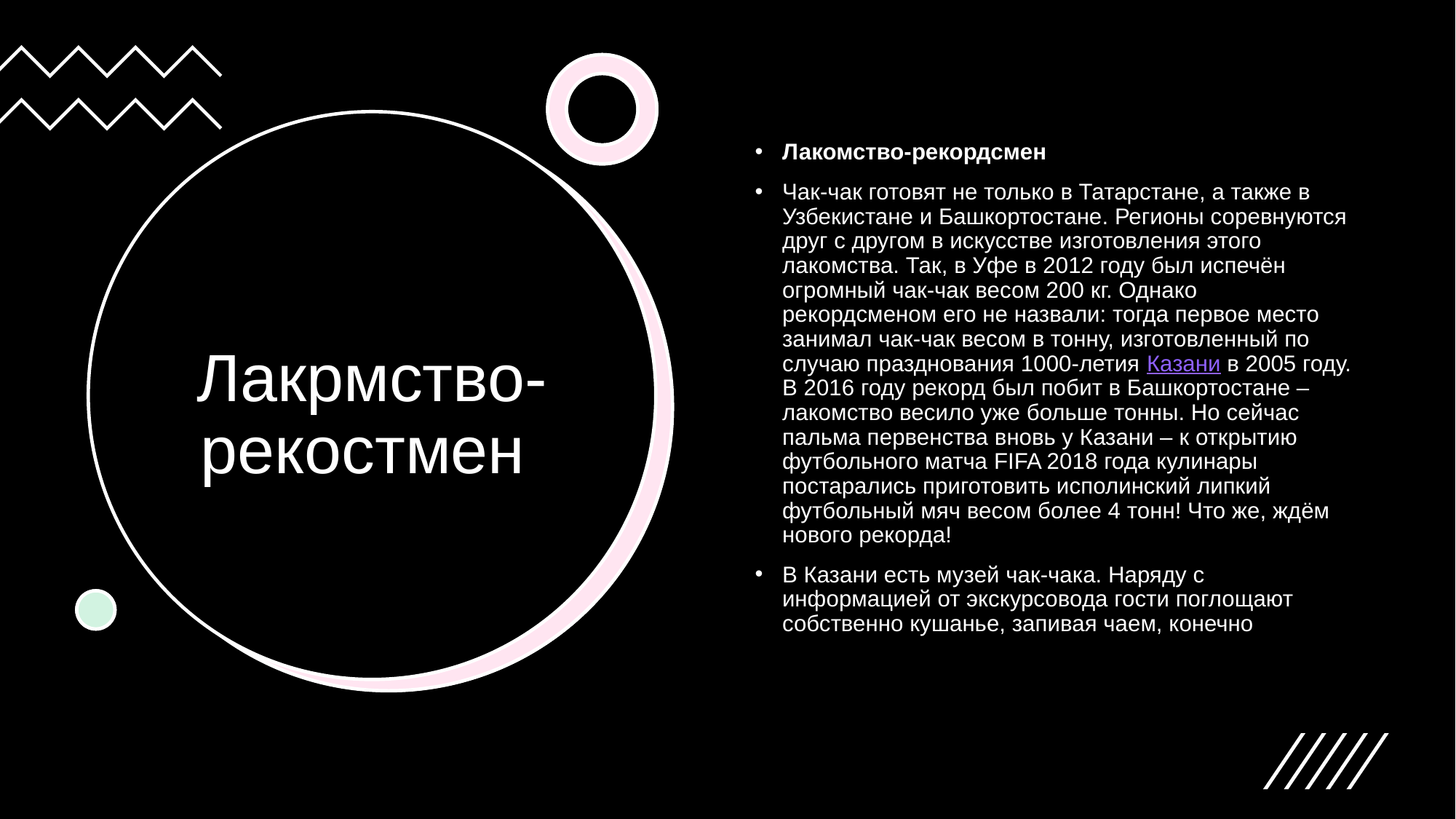

Лакомство-рекордсмен
Чак-чак готовят не только в Татарстане, а также в Узбекистане и Башкортостане. Регионы соревнуются друг с другом в искусстве изготовления этого лакомства. Так, в Уфе в 2012 году был испечён огромный чак-чак весом 200 кг. Однако рекордсменом его не назвали: тогда первое место занимал чак-чак весом в тонну, изготовленный по случаю празднования 1000-летия Казани в 2005 году. В 2016 году рекорд был побит в Башкортостане – лакомство весило уже больше тонны. Но сейчас пальма первенства вновь у Казани – к открытию футбольного матча FIFA 2018 года кулинары постарались приготовить исполинский липкий футбольный мяч весом более 4 тонн! Что же, ждём нового рекорда!
В Казани есть музей чак-чака. Наряду с информацией от экскурсовода гости поглощают собственно кушанье, запивая чаем, конечно

# Лакрмство-рекостмен